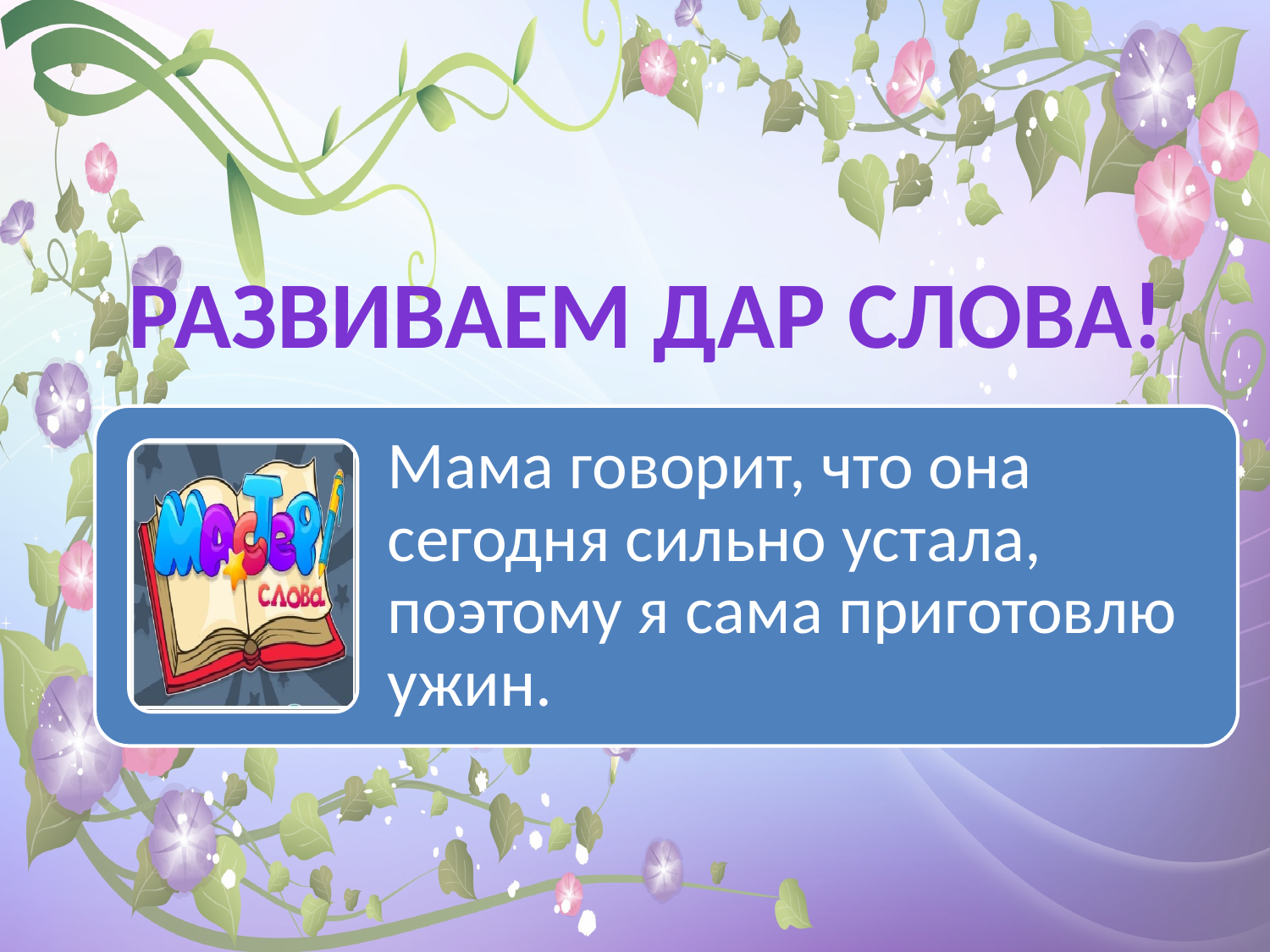

Развиваем дар слова!
Мама говорит, что она сегодня сильно устала, поэтому я сама приготовлю ужин.